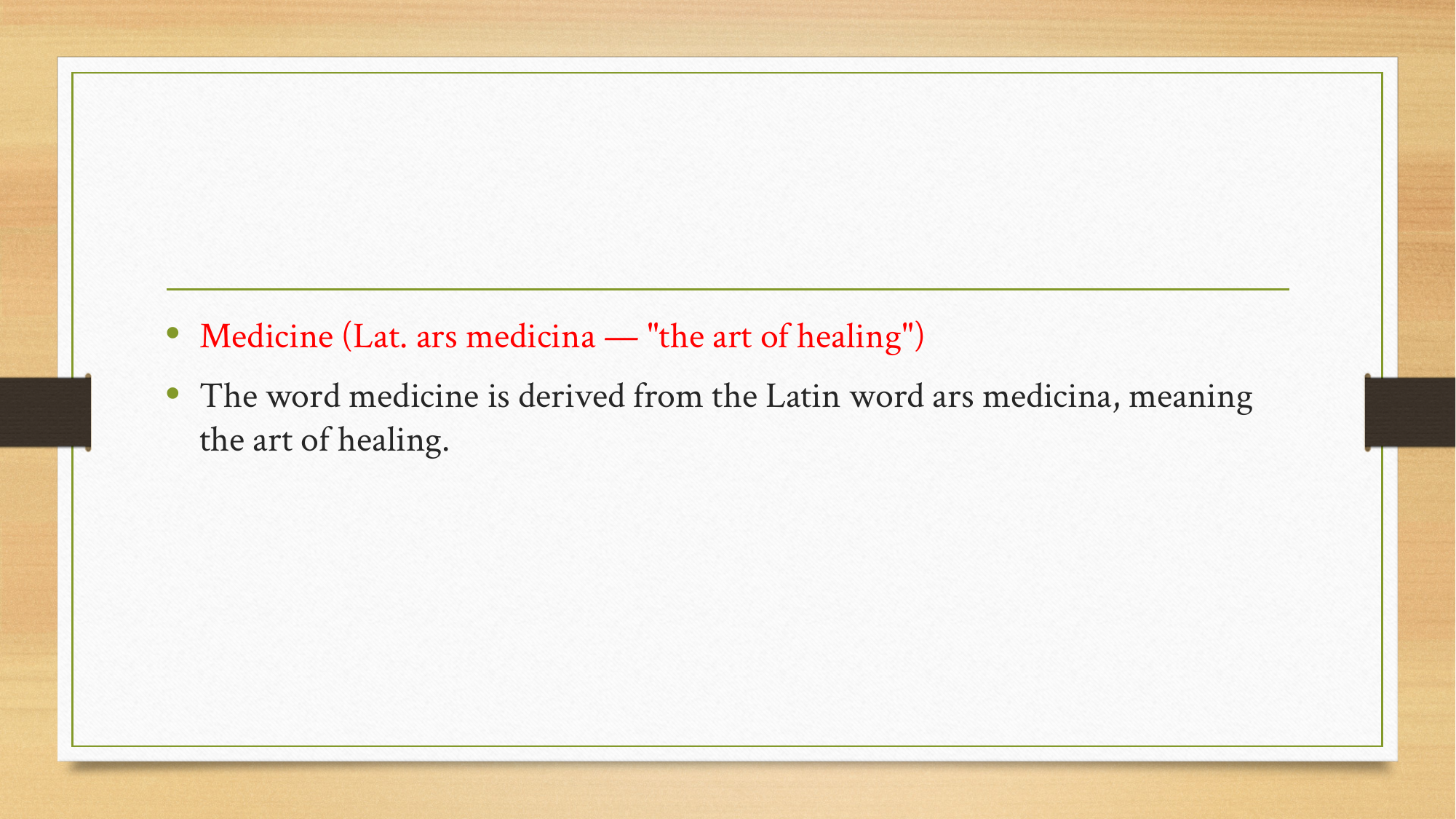

Medicine (Lat. ars medicina — "the art of healing")
The word medicine is derived from the Latin word ars medicina, meaning the art of healing.